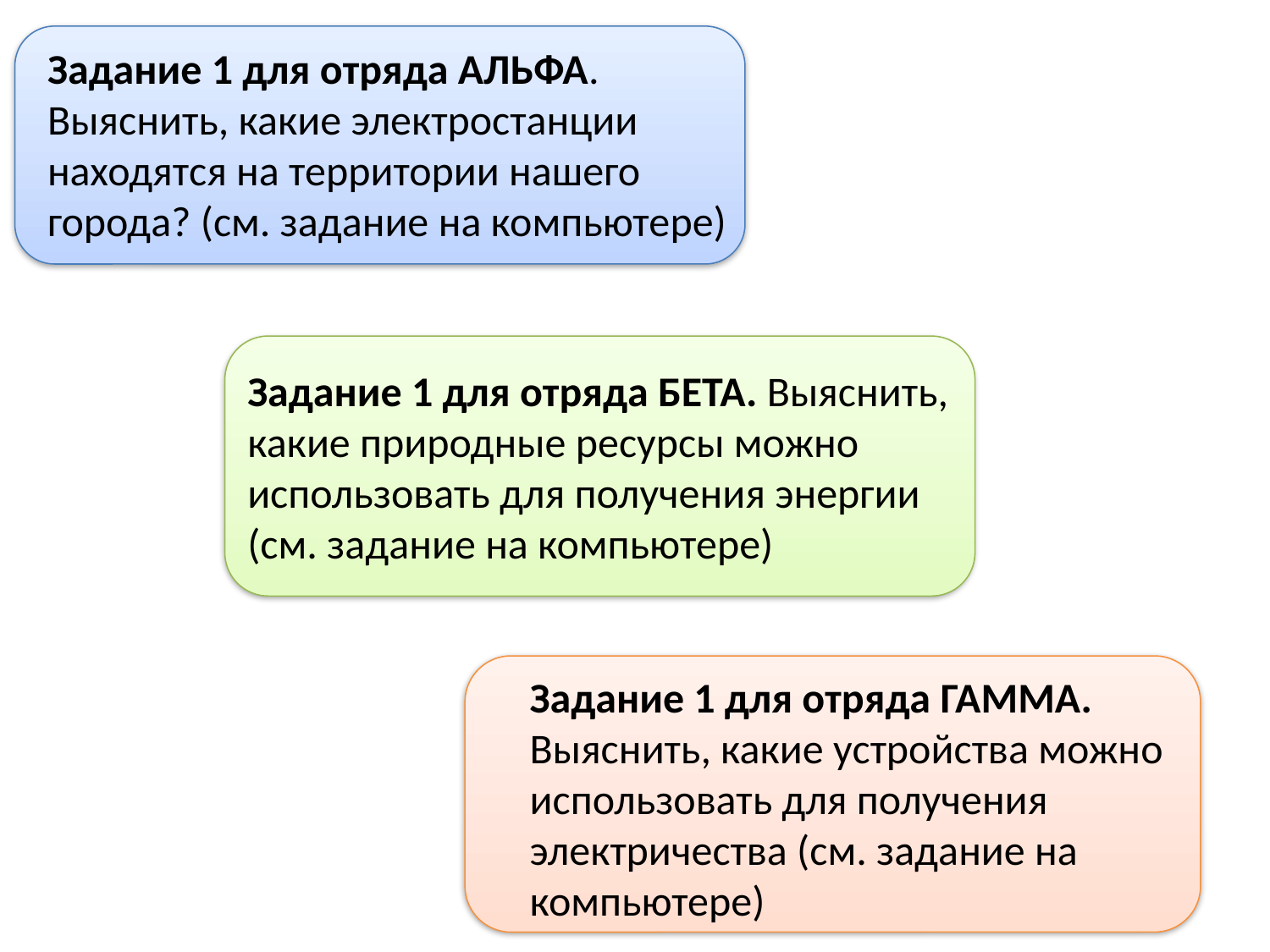

Задание 1 для отряда АЛЬФА. Выяснить, какие электростанции находятся на территории нашего города? (см. задание на компьютере)

Задание 1 для отряда БЕТА. Выяснить, какие природные ресурсы можно использовать для получения энергии (см. задание на компьютере)

Задание 1 для отряда ГАММА. Выяснить, какие устройства можно использовать для получения электричества (см. задание на компьютере)